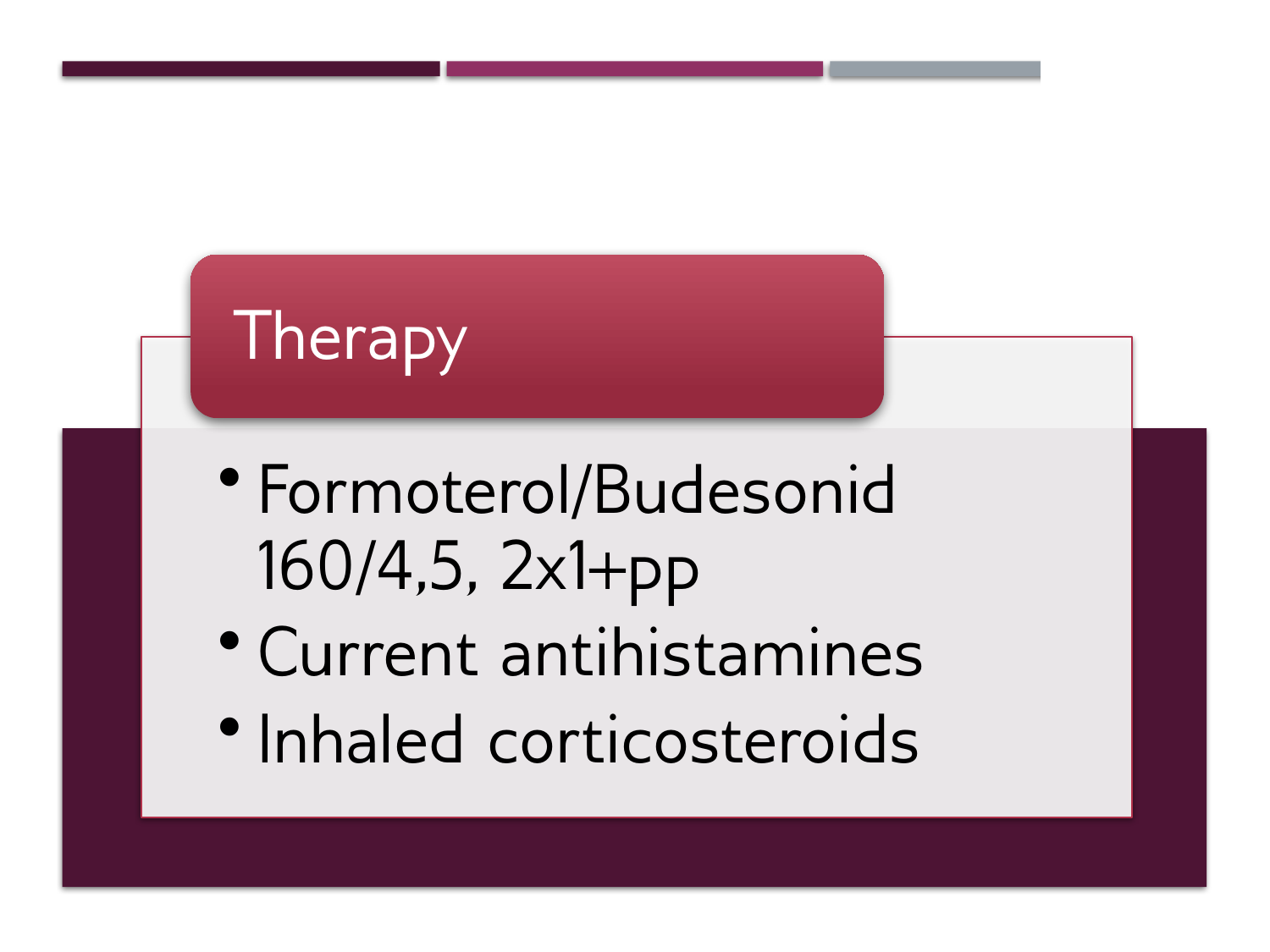

Formoterol/Budesonid 160/4,5, 2x1+pp
Current antihistamines
Inhaled corticosteroids
Therapy